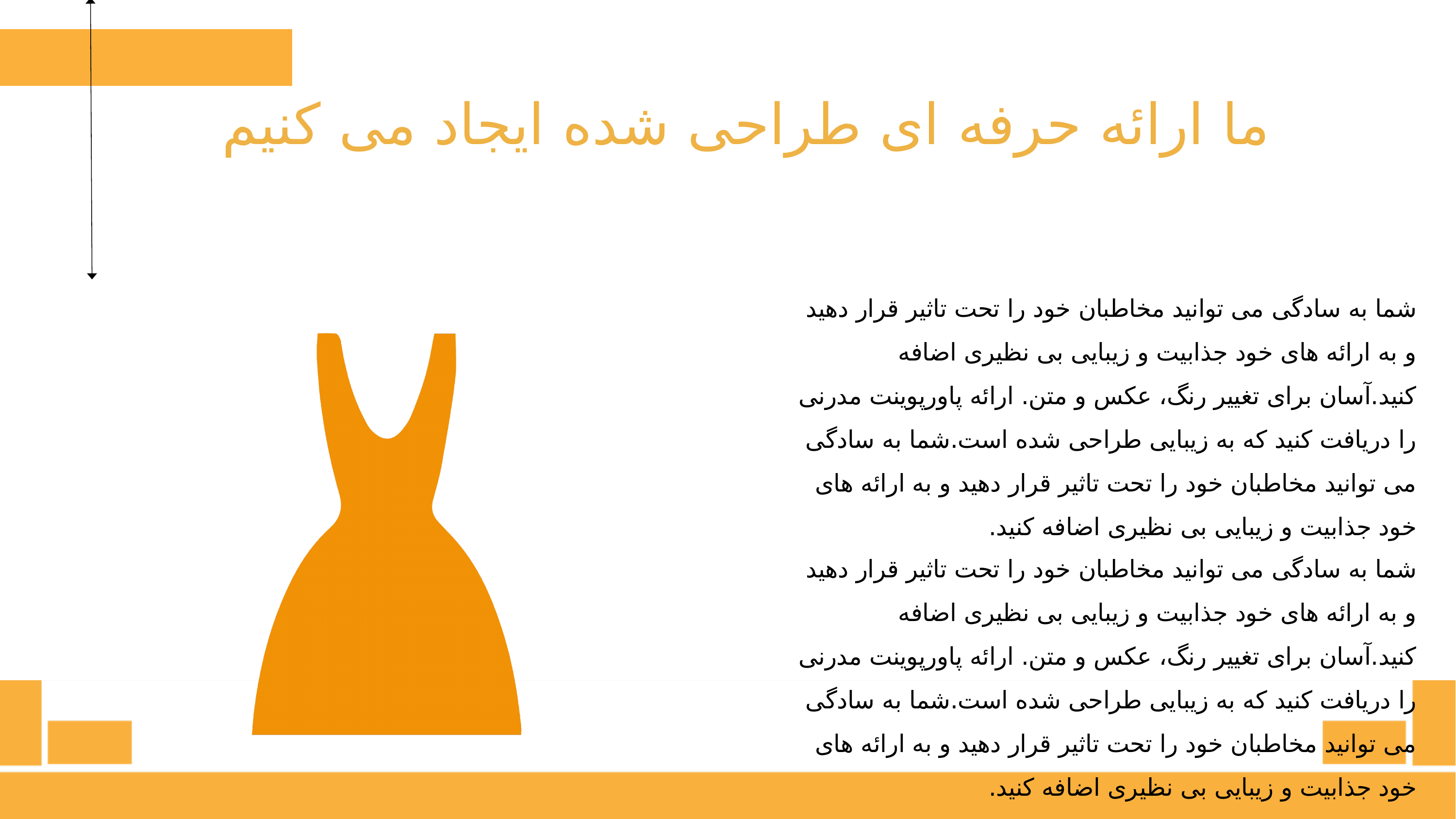

ما ارائه حرفه ای طراحی شده ایجاد می کنیم

شما به سادگی می توانید مخاطبان خود را تحت تاثیر قرار دهید و به ارائه های خود جذابیت و زیبایی بی نظیری اضافه کنید.آسان برای تغییر رنگ، عکس و متن. ارائه پاورپوینت مدرنی را دریافت کنید که به زیبایی طراحی شده است.شما به سادگی می توانید مخاطبان خود را تحت تاثیر قرار دهید و به ارائه های خود جذابیت و زیبایی بی نظیری اضافه کنید.

شما به سادگی می توانید مخاطبان خود را تحت تاثیر قرار دهید و به ارائه های خود جذابیت و زیبایی بی نظیری اضافه کنید.آسان برای تغییر رنگ، عکس و متن. ارائه پاورپوینت مدرنی را دریافت کنید که به زیبایی طراحی شده است.شما به سادگی می توانید مخاطبان خود را تحت تاثیر قرار دهید و به ارائه های خود جذابیت و زیبایی بی نظیری اضافه کنید.